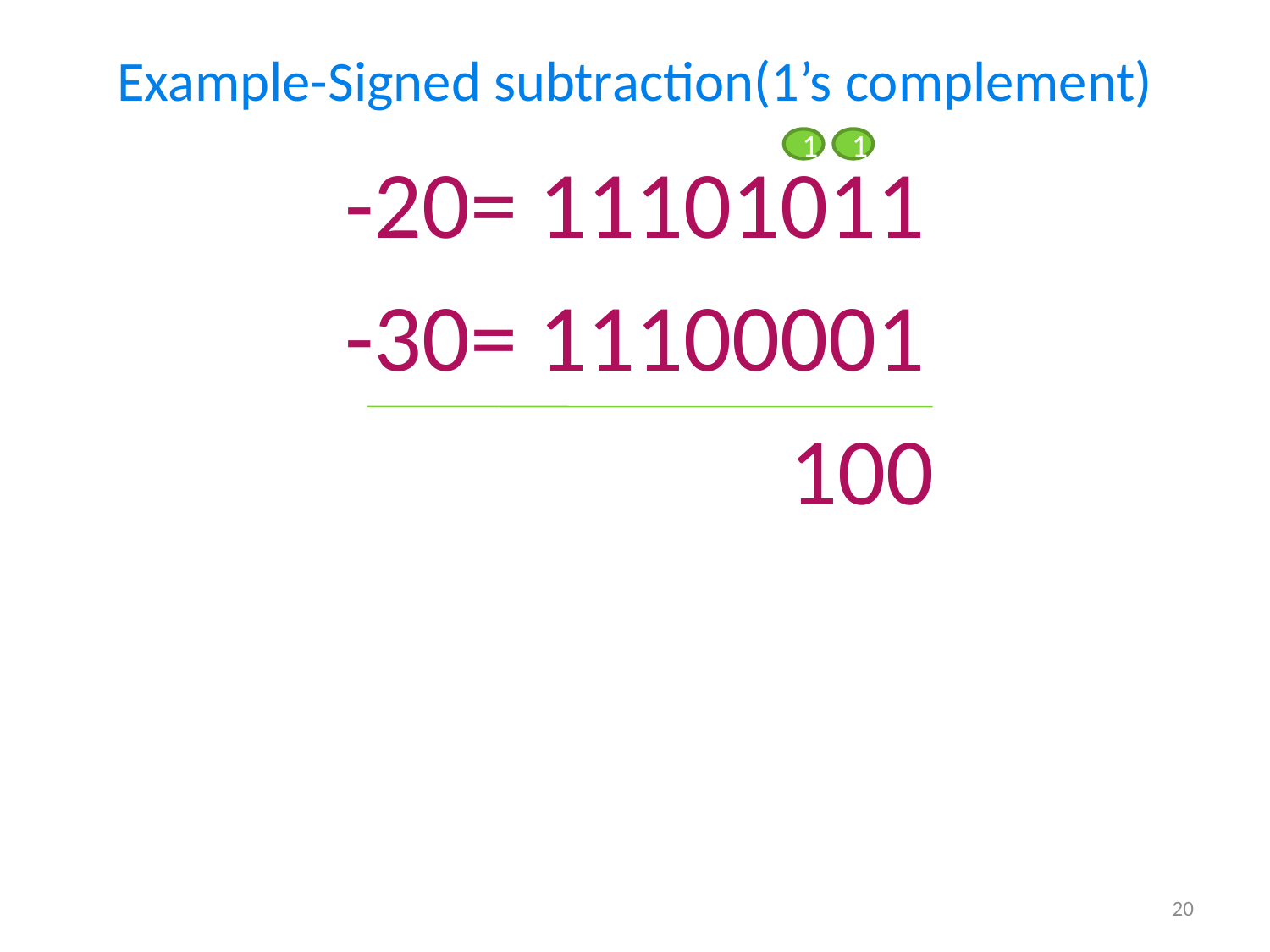

# Example-Signed subtraction(1’s complement)

-20= 11101011
-30= 11100001
                     100
1
1
20